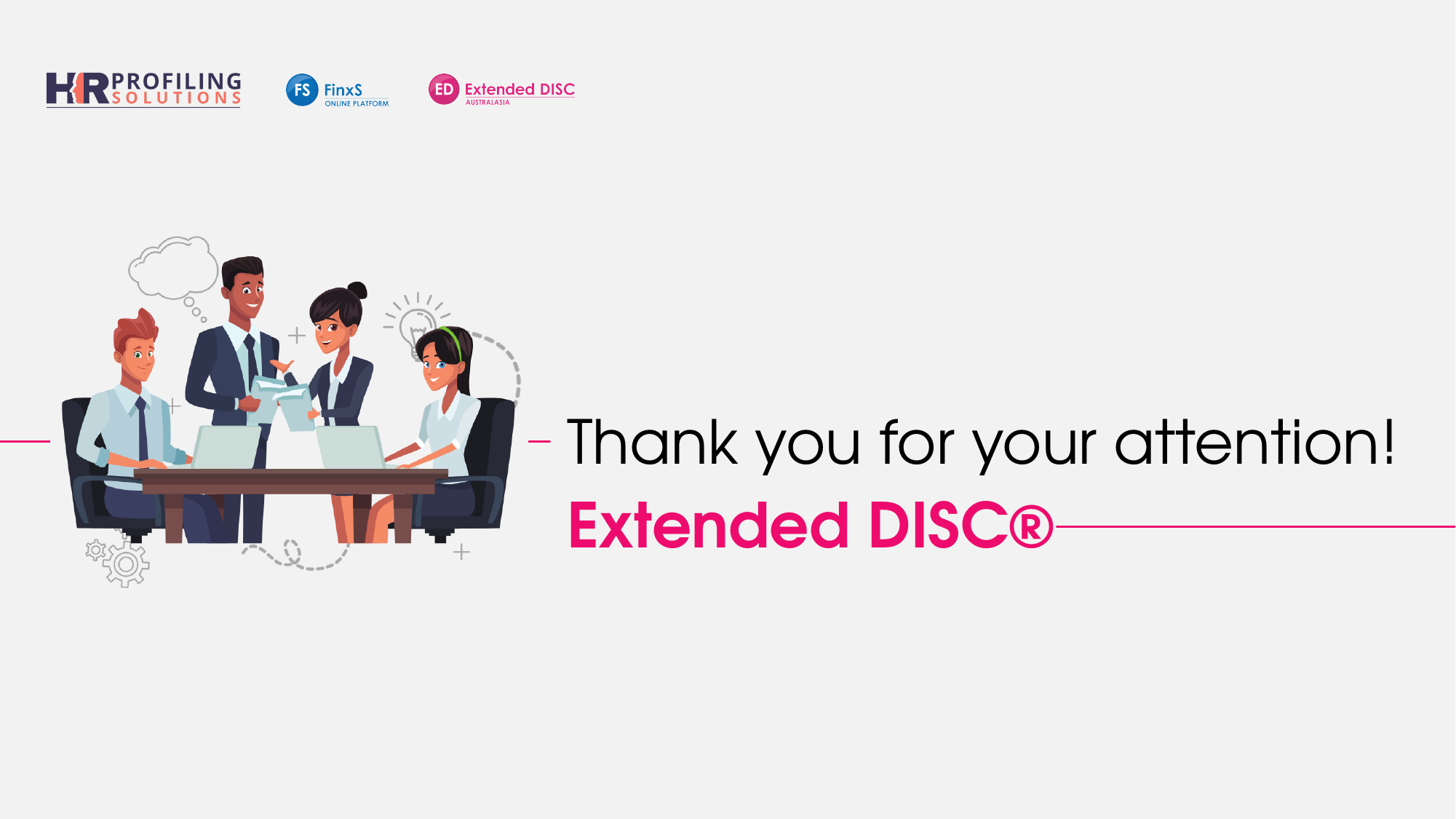

Thank you for your attention!
Extended DISC®